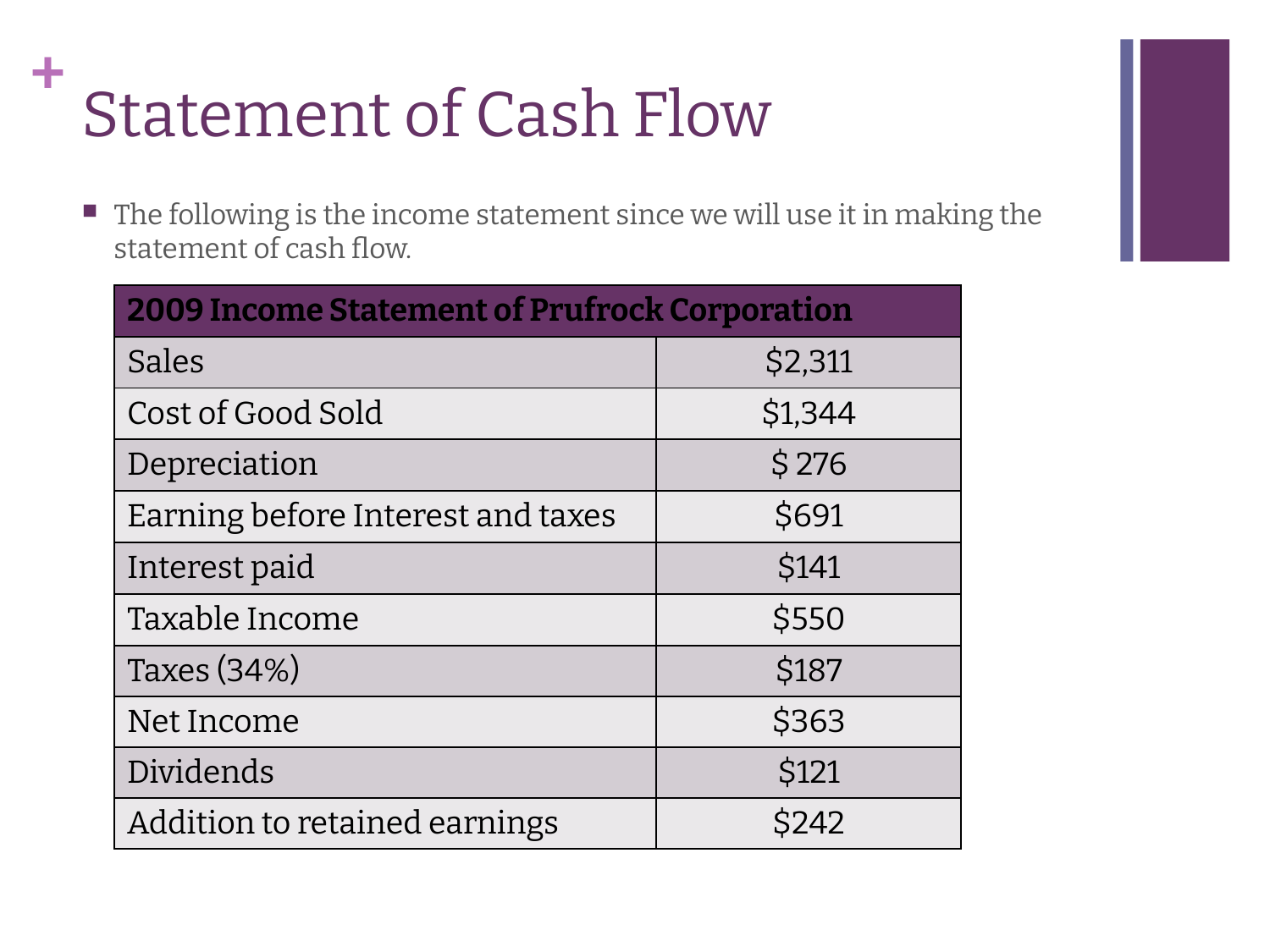

# Statement of Cash Flow
The following is the income statement since we will use it in making the statement of cash flow.

| 2009 Income Statement of Prufrock Corporation |  |
| --- | --- |
| Sales | $2,311 |
| Cost of Good Sold | $1,344 |
| Depreciation | $ 276 |
| Earning before Interest and taxes | $691 |
| Interest paid | $141 |
| Taxable Income | $550 |
| Taxes (34%) | $187 |
| Net Income | $363 |
| Dividends | $121 |
| Addition to retained earnings | $242 |